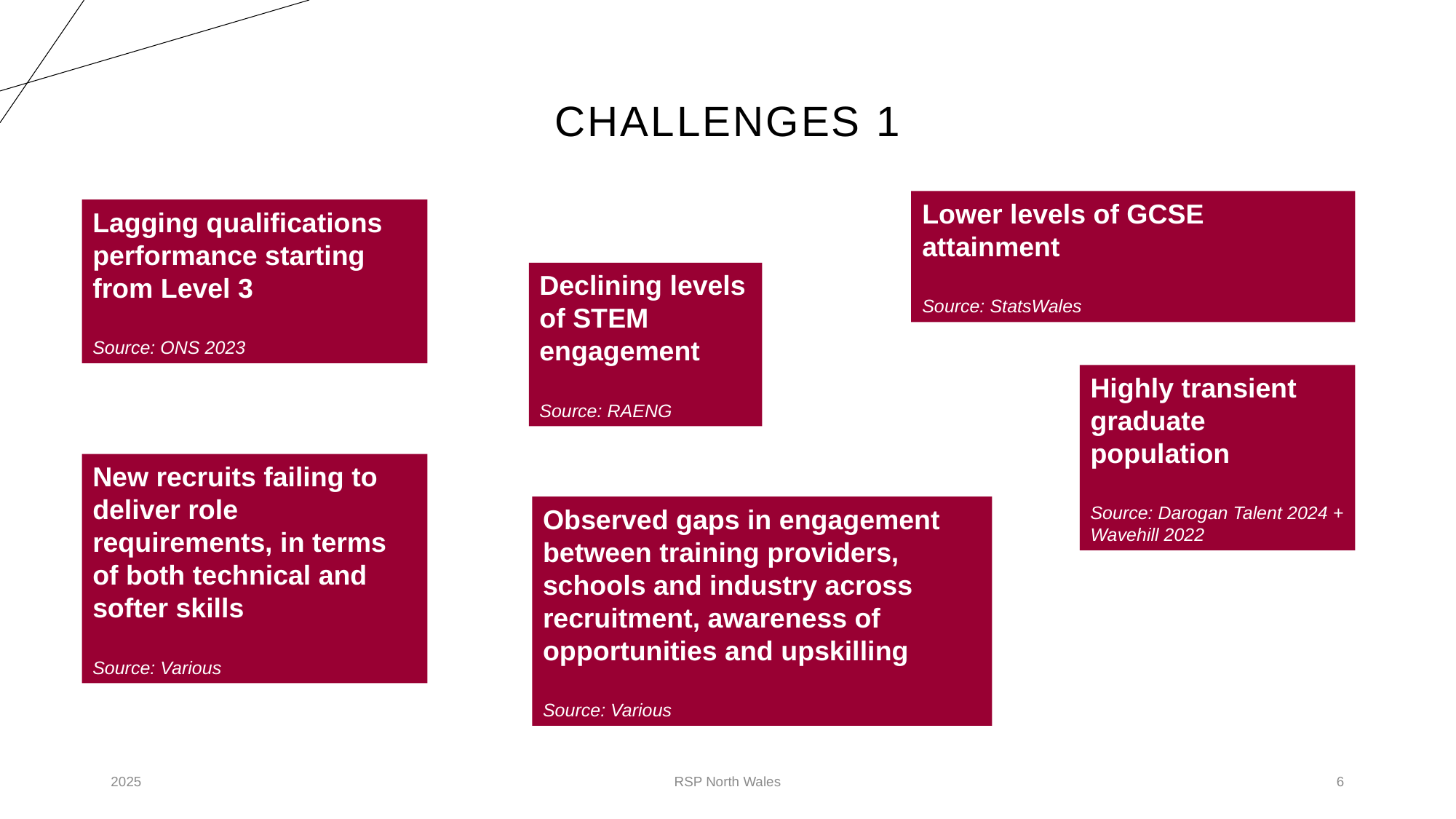

# Challenges 1
Lower levels of GCSE attainment

Source: StatsWales
Lagging qualifications performance starting from Level 3

Source: ONS 2023
Declining levels of STEM engagement

Source: RAENG
Highly transient graduate population

Source: Darogan Talent 2024 + Wavehill 2022
New recruits failing to deliver role requirements, in terms of both technical and softer skills

Source: Various
Observed gaps in engagement between training providers, schools and industry across recruitment, awareness of opportunities and upskilling

Source: Various
2025
RSP North Wales
6